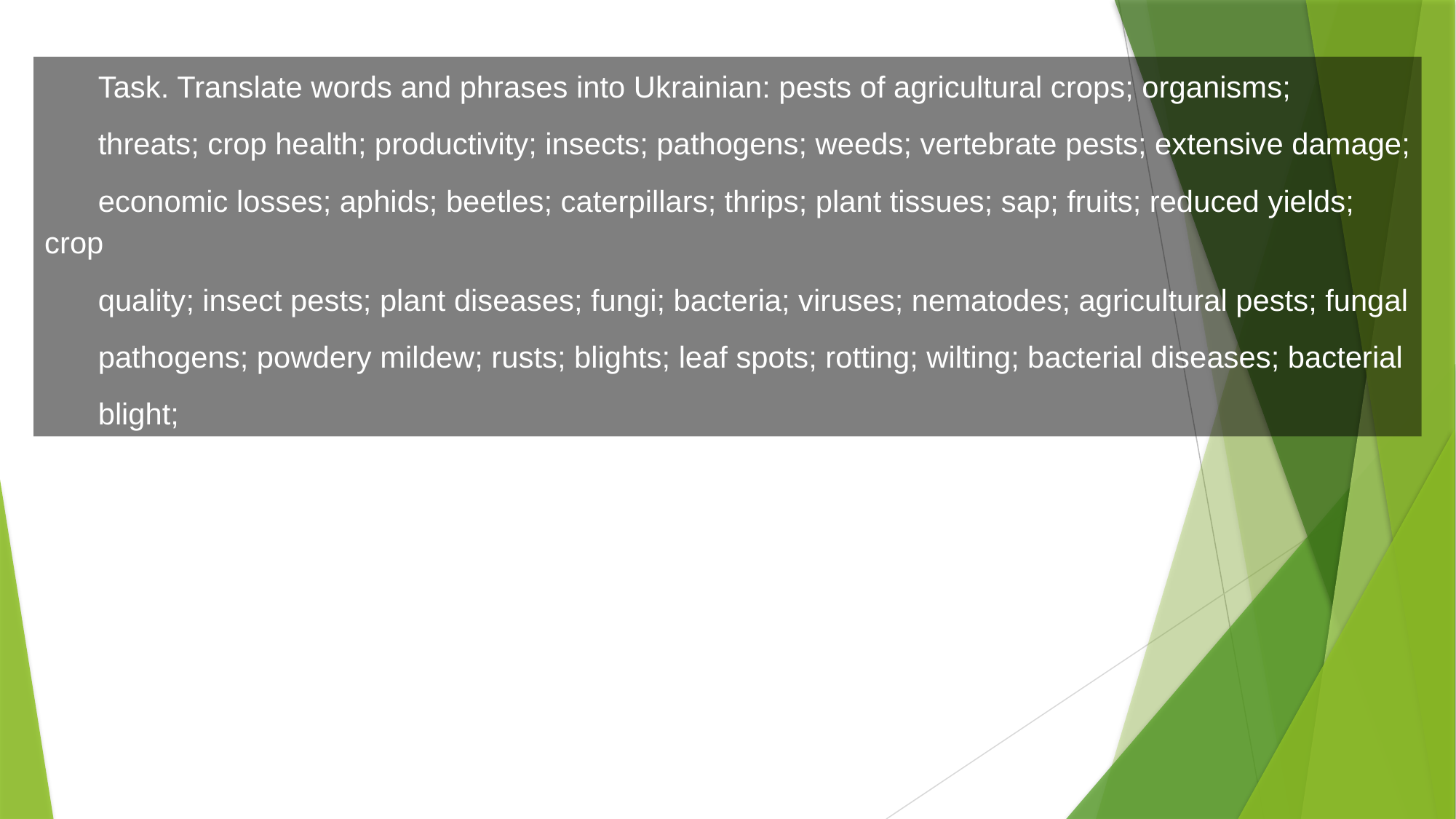

Task. Translate words and phrases into Ukrainian: pests of agricultural crops; organisms;
threats; crop health; productivity; insects; pathogens; weeds; vertebrate pests; extensive damage;
economic losses; aphids; beetles; caterpillars; thrips; plant tissues; sap; fruits; reduced yields; crop
quality; insect pests; plant diseases; fungi; bacteria; viruses; nematodes; agricultural pests; fungal
pathogens; powdery mildew; rusts; blights; leaf spots; rotting; wilting; bacterial diseases; bacterial
blight;